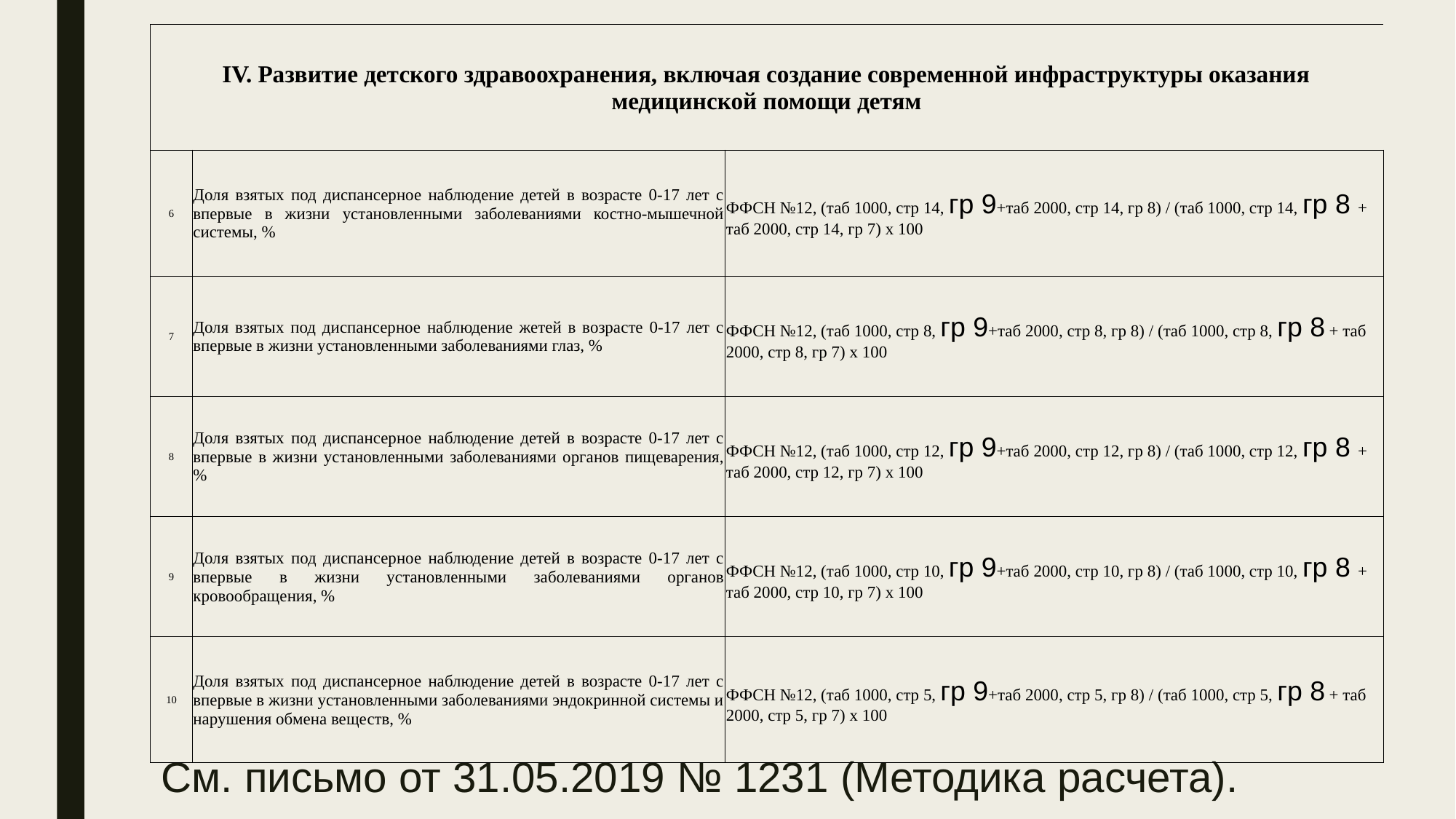

| IV. Развитие детского здравоохранения, включая создание современной инфраструктуры оказания медицинской помощи детям |  |  |
| --- | --- | --- |
| 6 | Доля взятых под диспансерное наблюдение детей в возрасте 0-17 лет с впервые в жизни установленными заболеваниями костно-мышечной системы, % | ФФСН №12, (таб 1000, стр 14, гр 9+таб 2000, стр 14, гр 8) / (таб 1000, стр 14, гр 8 + таб 2000, стр 14, гр 7) х 100 |
| 7 | Доля взятых под диспансерное наблюдение жетей в возрасте 0-17 лет с впервые в жизни установленными заболеваниями глаз, % | ФФСН №12, (таб 1000, стр 8, гр 9+таб 2000, стр 8, гр 8) / (таб 1000, стр 8, гр 8 + таб 2000, стр 8, гр 7) х 100 |
| 8 | Доля взятых под диспансерное наблюдение детей в возрасте 0-17 лет с впервые в жизни установленными заболеваниями органов пищеварения, % | ФФСН №12, (таб 1000, стр 12, гр 9+таб 2000, стр 12, гр 8) / (таб 1000, стр 12, гр 8 + таб 2000, стр 12, гр 7) х 100 |
| 9 | Доля взятых под диспансерное наблюдение детей в возрасте 0-17 лет с впервые в жизни установленными заболеваниями органов кровообращения, % | ФФСН №12, (таб 1000, стр 10, гр 9+таб 2000, стр 10, гр 8) / (таб 1000, стр 10, гр 8 + таб 2000, стр 10, гр 7) х 100 |
| 10 | Доля взятых под диспансерное наблюдение детей в возрасте 0-17 лет с впервые в жизни установленными заболеваниями эндокринной системы и нарушения обмена веществ, % | ФФСН №12, (таб 1000, стр 5, гр 9+таб 2000, стр 5, гр 8) / (таб 1000, стр 5, гр 8 + таб 2000, стр 5, гр 7) х 100 |
# См. письмо от 31.05.2019 № 1231 (Методика расчета).